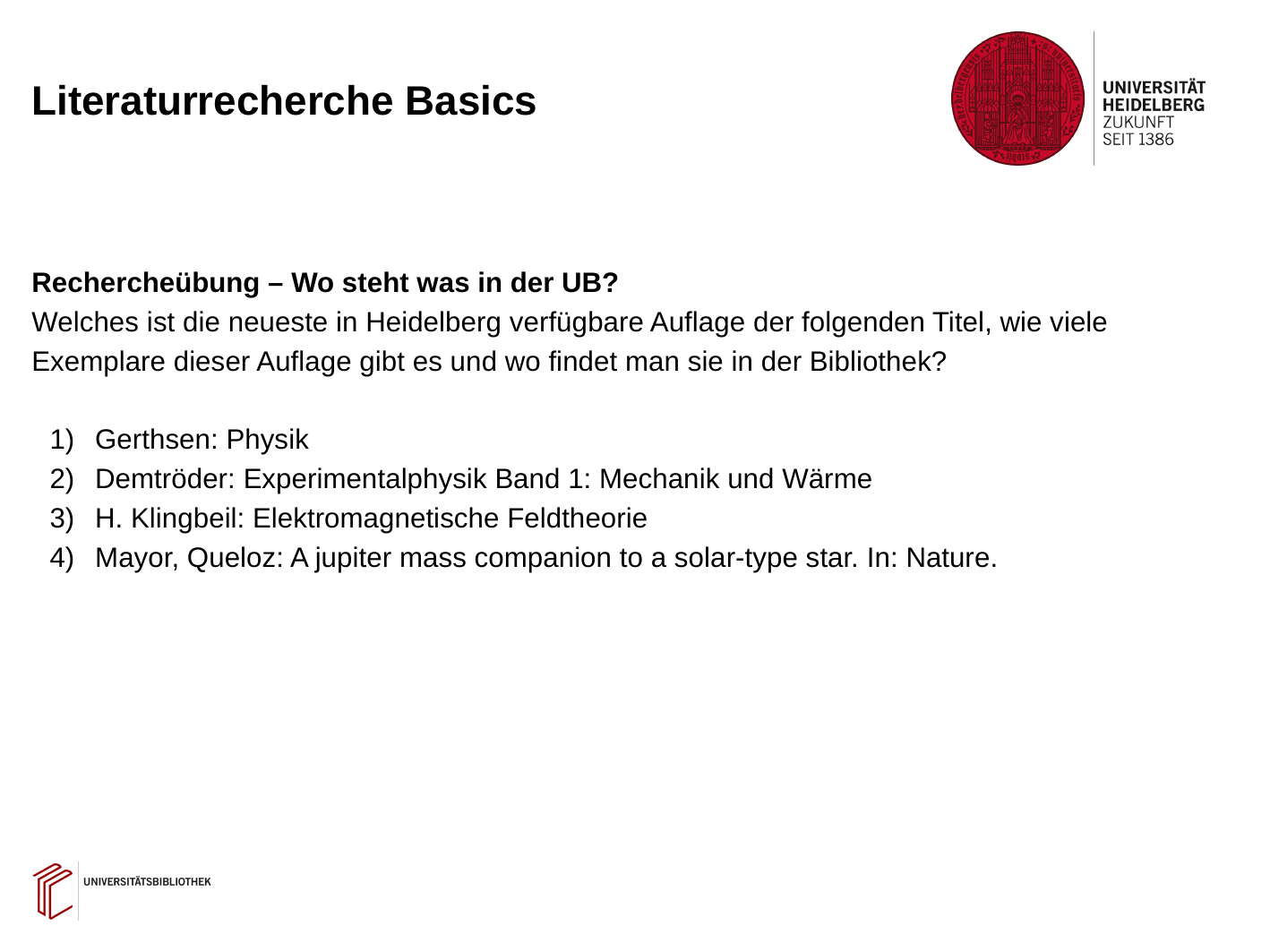

# Literaturrecherche Basics
Rechercheübung – Wo steht was in der UB?
Welches ist die neueste in Heidelberg verfügbare Auflage der folgenden Titel, wie viele Exemplare dieser Auflage gibt es und wo findet man sie in der Bibliothek?

Gerthsen: Physik
Demtröder: Experimentalphysik Band 1: Mechanik und Wärme
H. Klingbeil: Elektromagnetische Feldtheorie
Mayor, Queloz: A jupiter mass companion to a solar-type star. In: Nature.